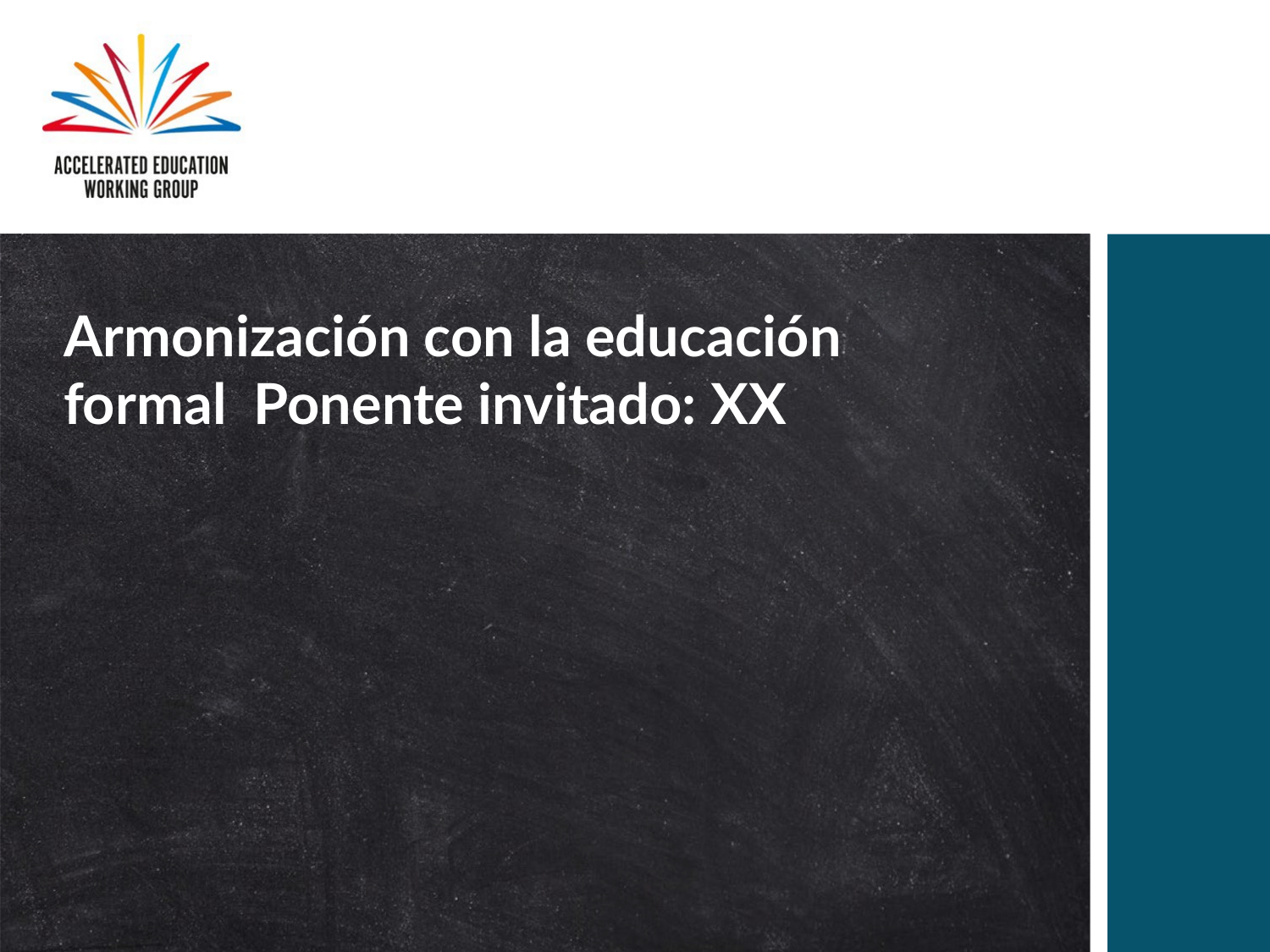

# Armonización con la educación formal  Ponente invitado: XX